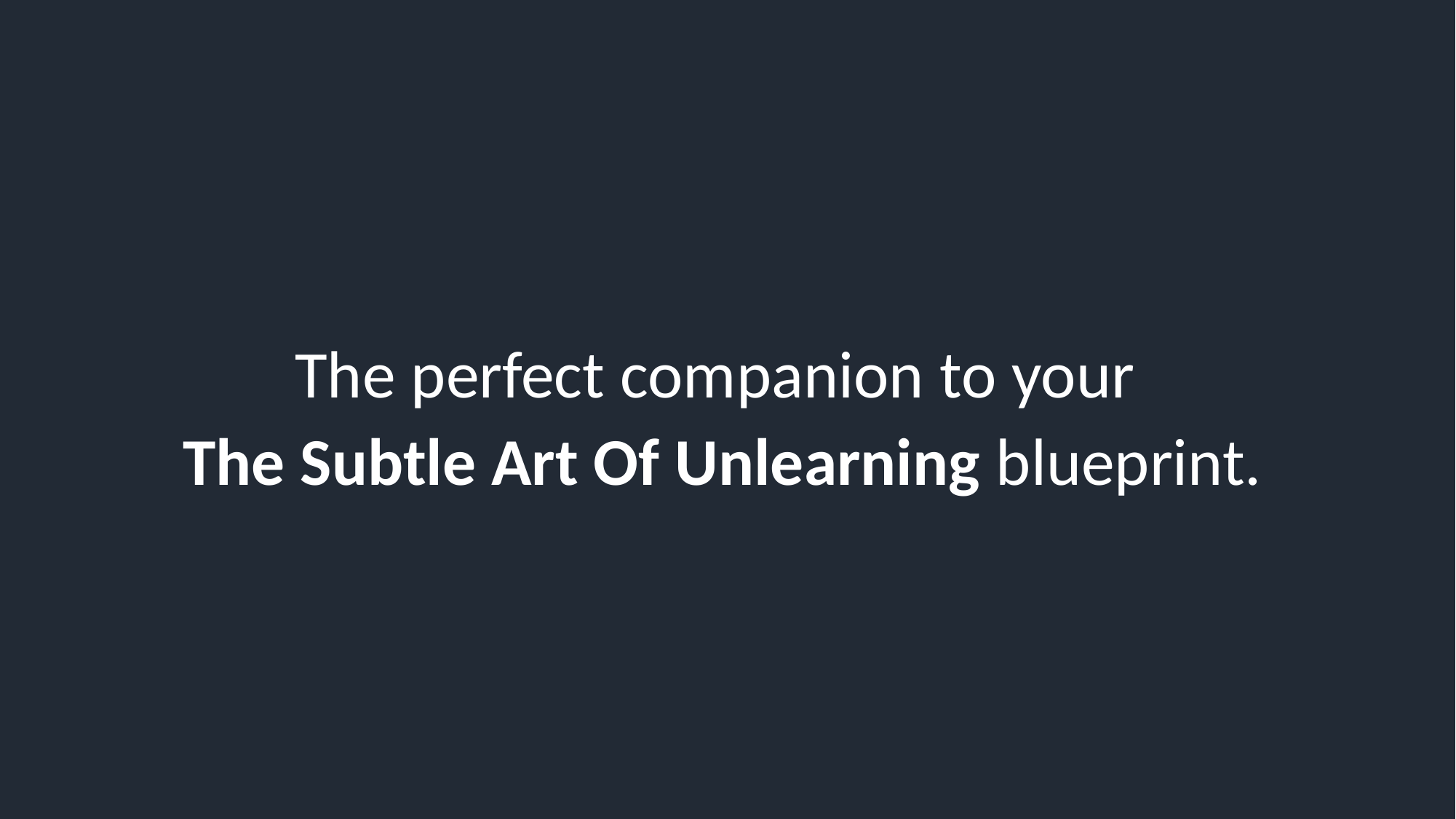

The perfect companion to your
The Subtle Art Of Unlearning blueprint.